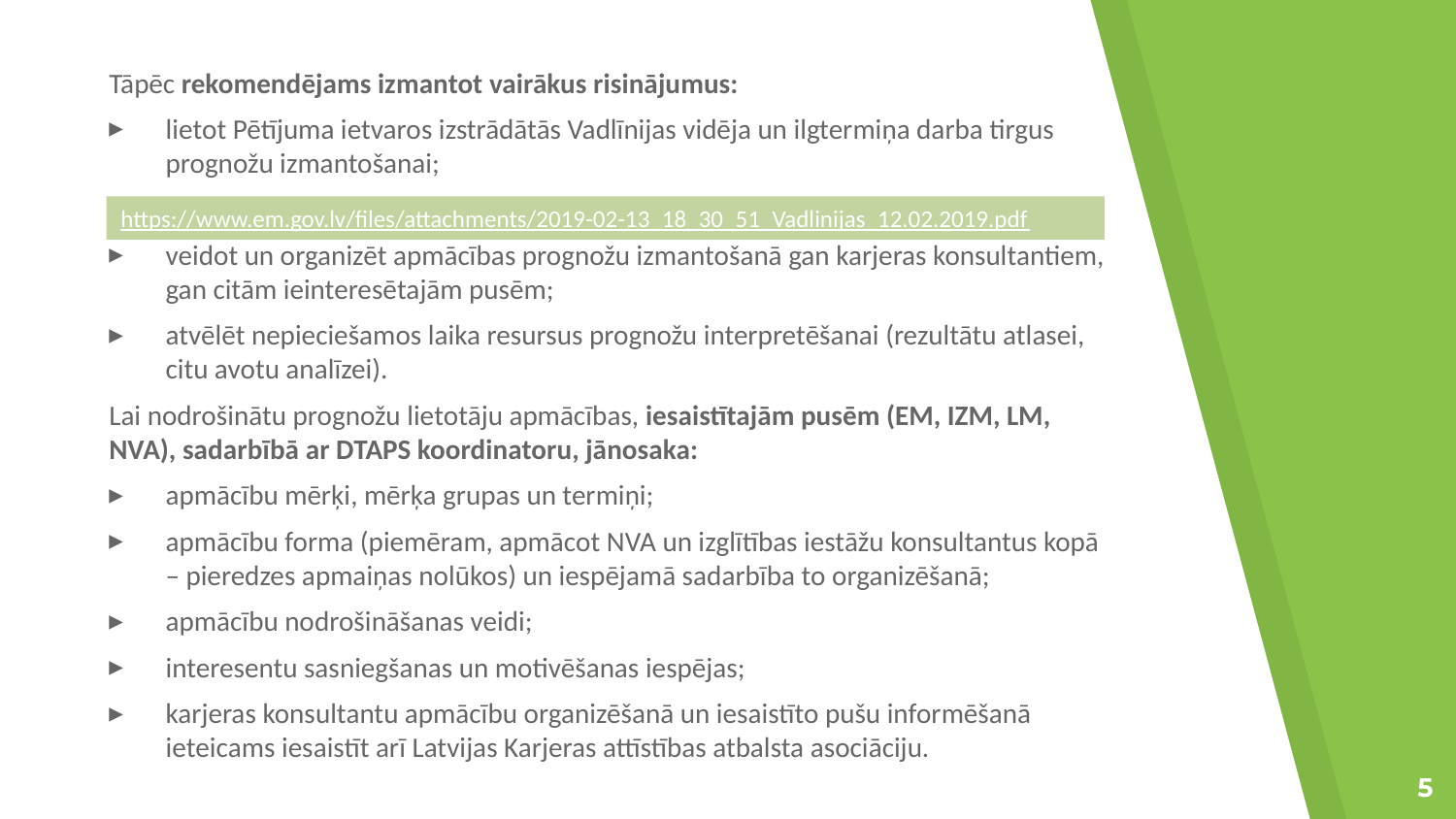

Tāpēc rekomendējams izmantot vairākus risinājumus:
lietot Pētījuma ietvaros izstrādātās Vadlīnijas vidēja un ilgtermiņa darba tirgus prognožu izmantošanai;

veidot un organizēt apmācības prognožu izmantošanā gan karjeras konsultantiem, gan citām ieinteresētajām pusēm;
atvēlēt nepieciešamos laika resursus prognožu interpretēšanai (rezultātu atlasei, citu avotu analīzei).
Lai nodrošinātu prognožu lietotāju apmācības, iesaistītajām pusēm (EM, IZM, LM, NVA), sadarbībā ar DTAPS koordinatoru, jānosaka:
apmācību mērķi, mērķa grupas un termiņi;
apmācību forma (piemēram, apmācot NVA un izglītības iestāžu konsultantus kopā – pieredzes apmaiņas nolūkos) un iespējamā sadarbība to organizēšanā;
apmācību nodrošināšanas veidi;
interesentu sasniegšanas un motivēšanas iespējas;
karjeras konsultantu apmācību organizēšanā un iesaistīto pušu informēšanā ieteicams iesaistīt arī Latvijas Karjeras attīstības atbalsta asociāciju.

https://www.em.gov.lv/files/attachments/2019-02-13_18_30_51_Vadlinijas_12.02.2019.pdf
5